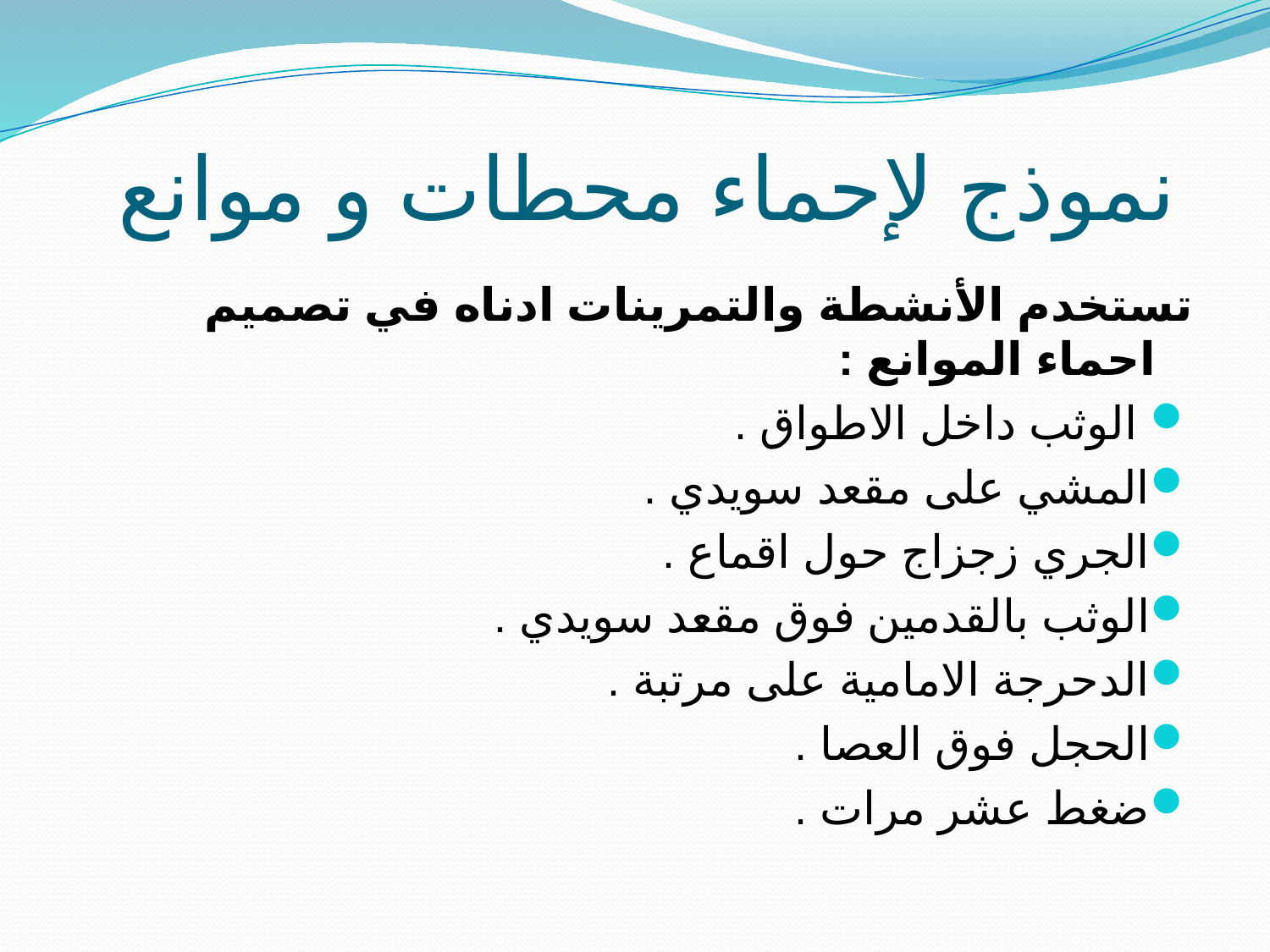

# نموذج لإحماء محطات و موانع
تستخدم الأنشطة والتمرينات ادناه في تصميم احماء الموانع :
 الوثب داخل الاطواق .
المشي على مقعد سويدي .
الجري زجزاج حول اقماع .
الوثب بالقدمين فوق مقعد سويدي .
الدحرجة الامامية على مرتبة .
الحجل فوق العصا .
ضغط عشر مرات .